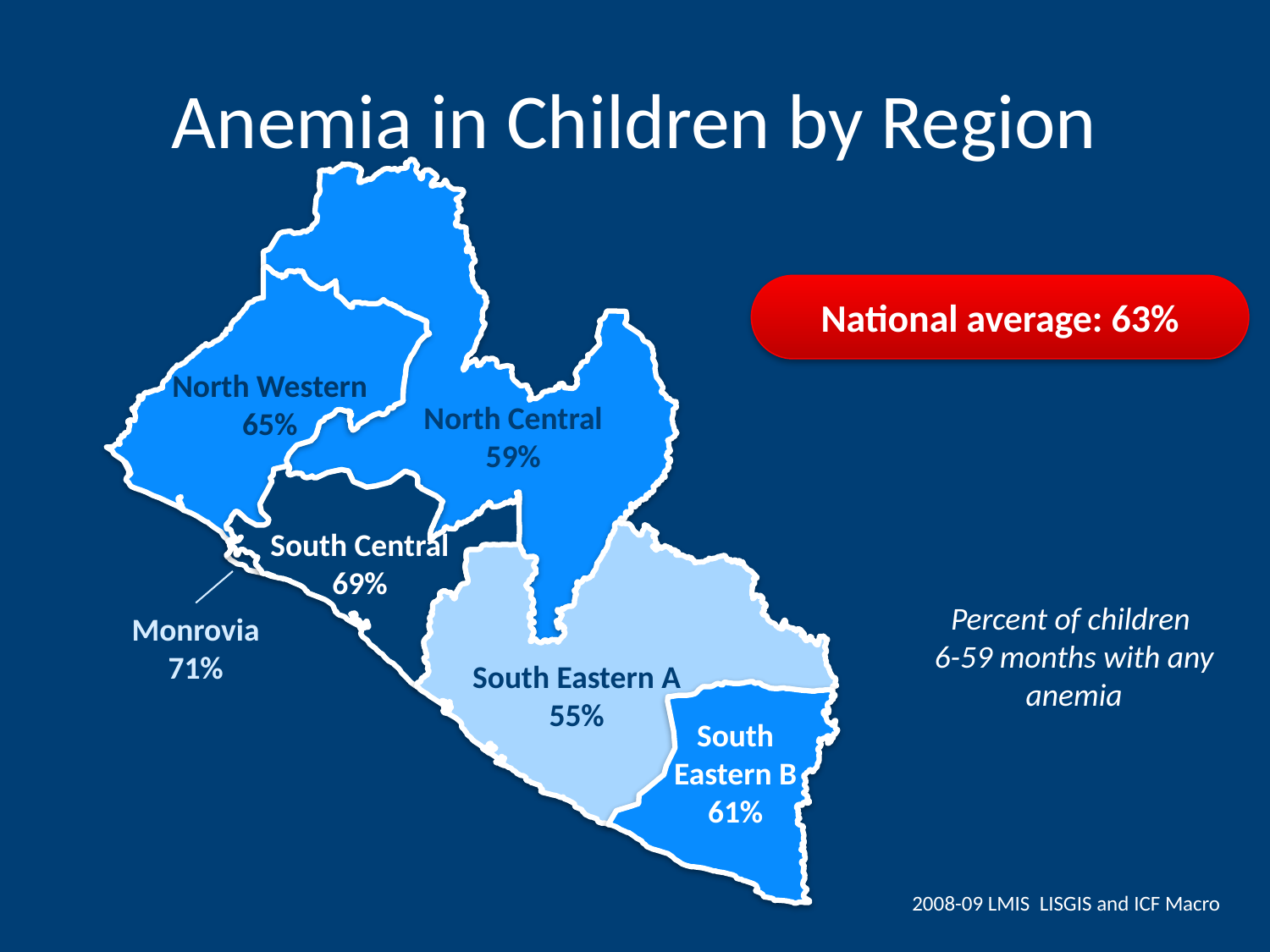

# Anemia in Children by Region

National average: 63%
North Western
65%
North Central
59%
South Central
69%
Percent of children
6-59 months with any anemia
Monrovia
71%
South Eastern A
55%
South Eastern B
61%
2008-09 LMIS  LISGIS and ICF Macro